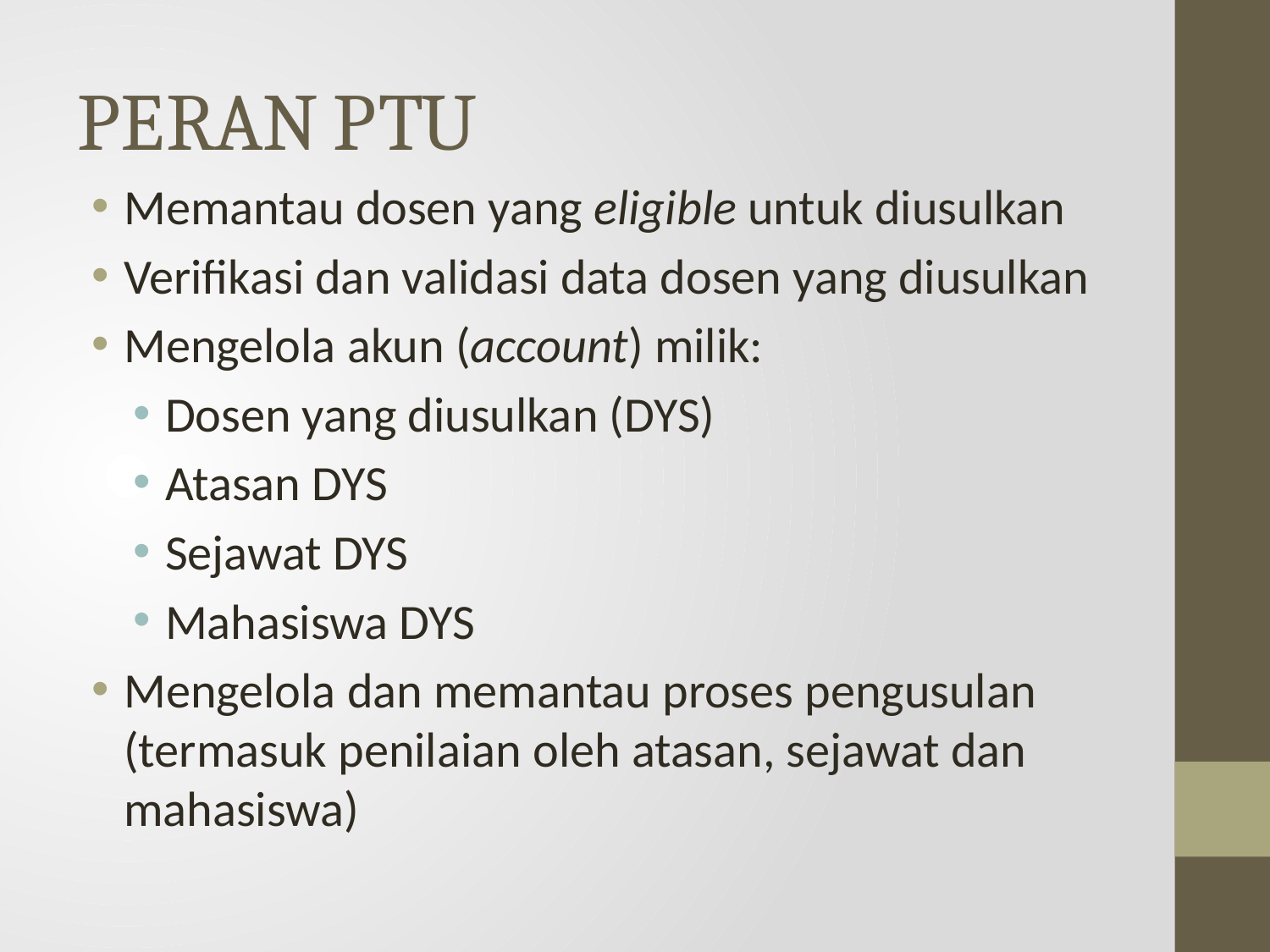

# PERAN PTU
Memantau dosen yang eligible untuk diusulkan
Verifikasi dan validasi data dosen yang diusulkan
Mengelola akun (account) milik:
Dosen yang diusulkan (DYS)
Atasan DYS
Sejawat DYS
Mahasiswa DYS
Mengelola dan memantau proses pengusulan (termasuk penilaian oleh atasan, sejawat dan mahasiswa)